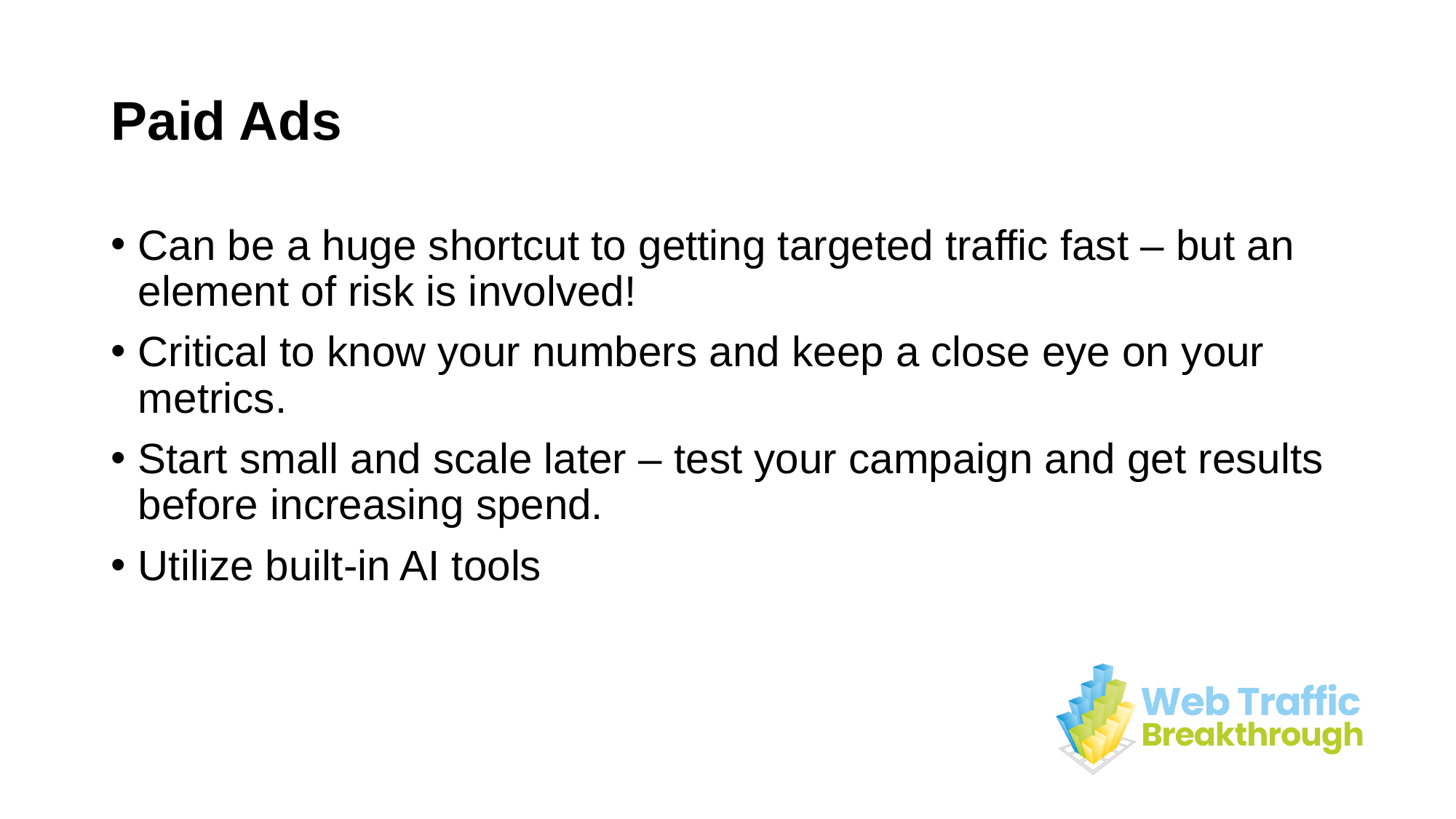

# Paid Ads
Can be a huge shortcut to getting targeted traffic fast – but an element of risk is involved!
Critical to know your numbers and keep a close eye on your metrics.
Start small and scale later – test your campaign and get results before increasing spend.
Utilize built-in AI tools